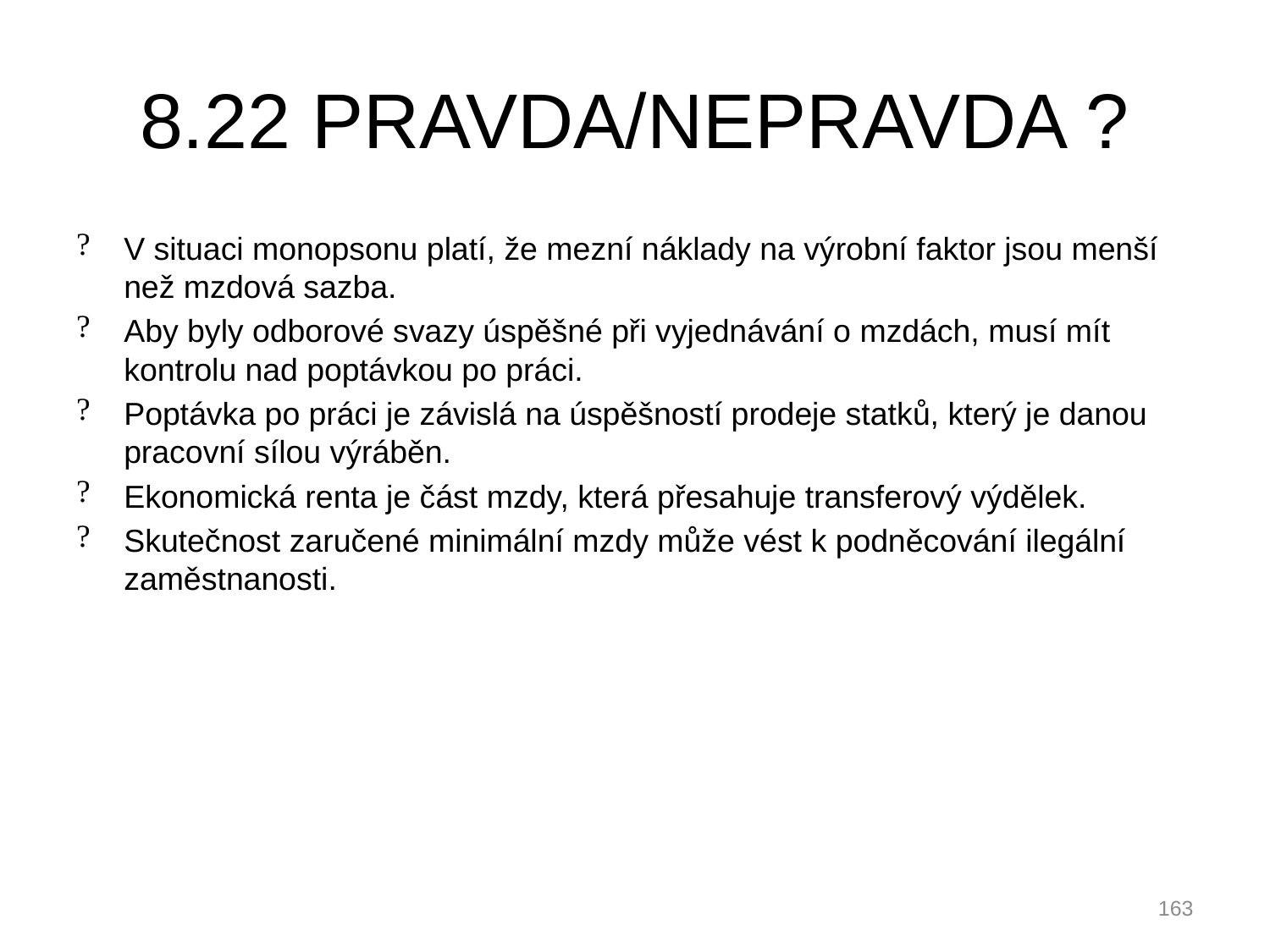

# 8.22 PRAVDA/NEPRAVDA ?
V situaci monopsonu platí, že mezní náklady na výrobní faktor jsou menší než mzdová sazba.
Aby byly odborové svazy úspěšné při vyjednávání o mzdách, musí mít kontrolu nad poptávkou po práci.
Poptávka po práci je závislá na úspěšností prodeje statků, který je danou pracovní sílou výráběn.
Ekonomická renta je část mzdy, která přesahuje transferový výdělek.
Skutečnost zaručené minimální mzdy může vést k podněcování ilegální zaměstnanosti.
163